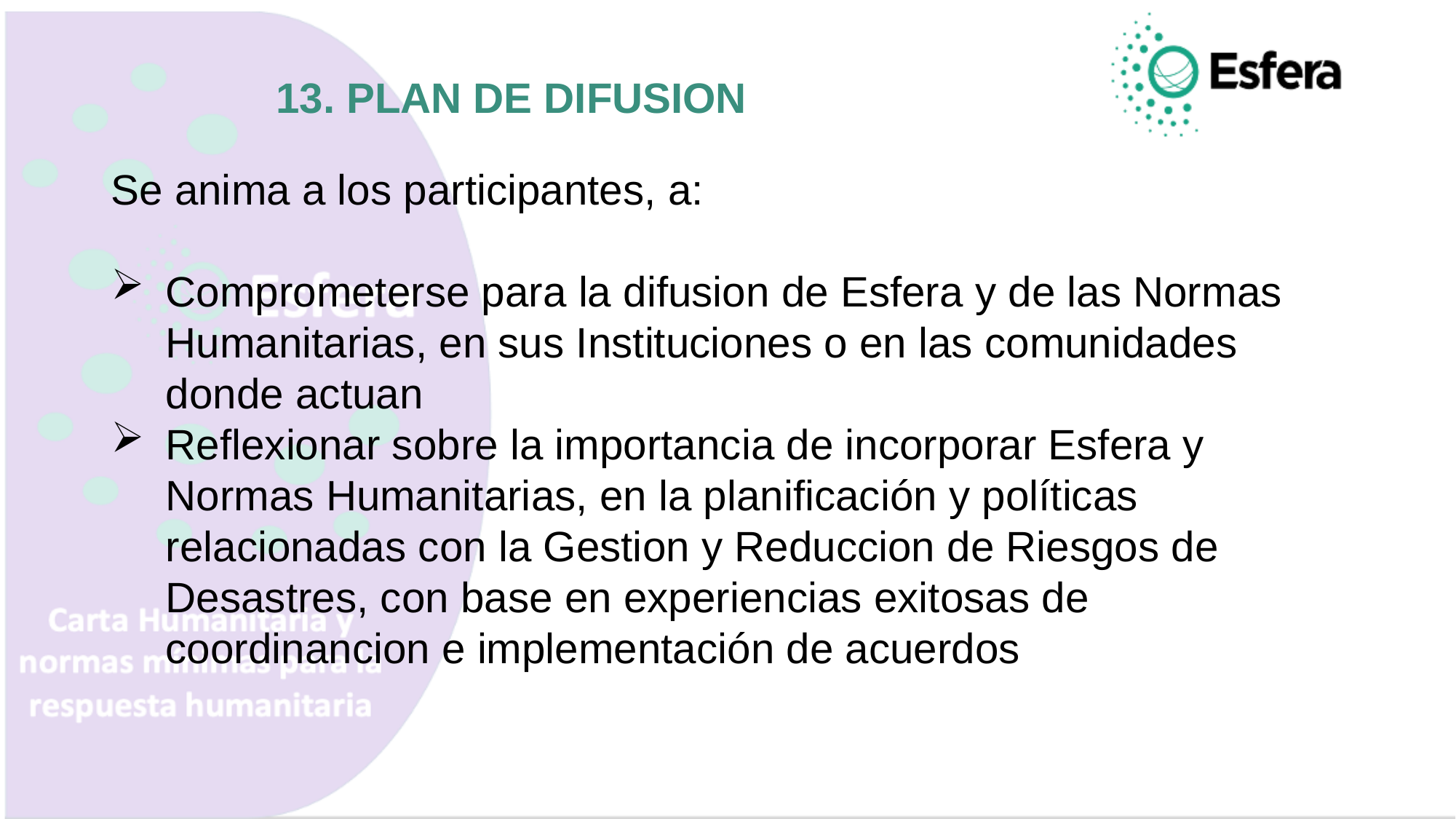

13. PLAN DE DIFUSION
Se anima a los participantes, a:

Comprometerse para la difusion de Esfera y de las Normas Humanitarias, en sus Instituciones o en las comunidades donde actuan
Reflexionar sobre la importancia de incorporar Esfera y Normas Humanitarias, en la planificación y políticas relacionadas con la Gestion y Reduccion de Riesgos de Desastres, con base en experiencias exitosas de coordinancion e implementación de acuerdos